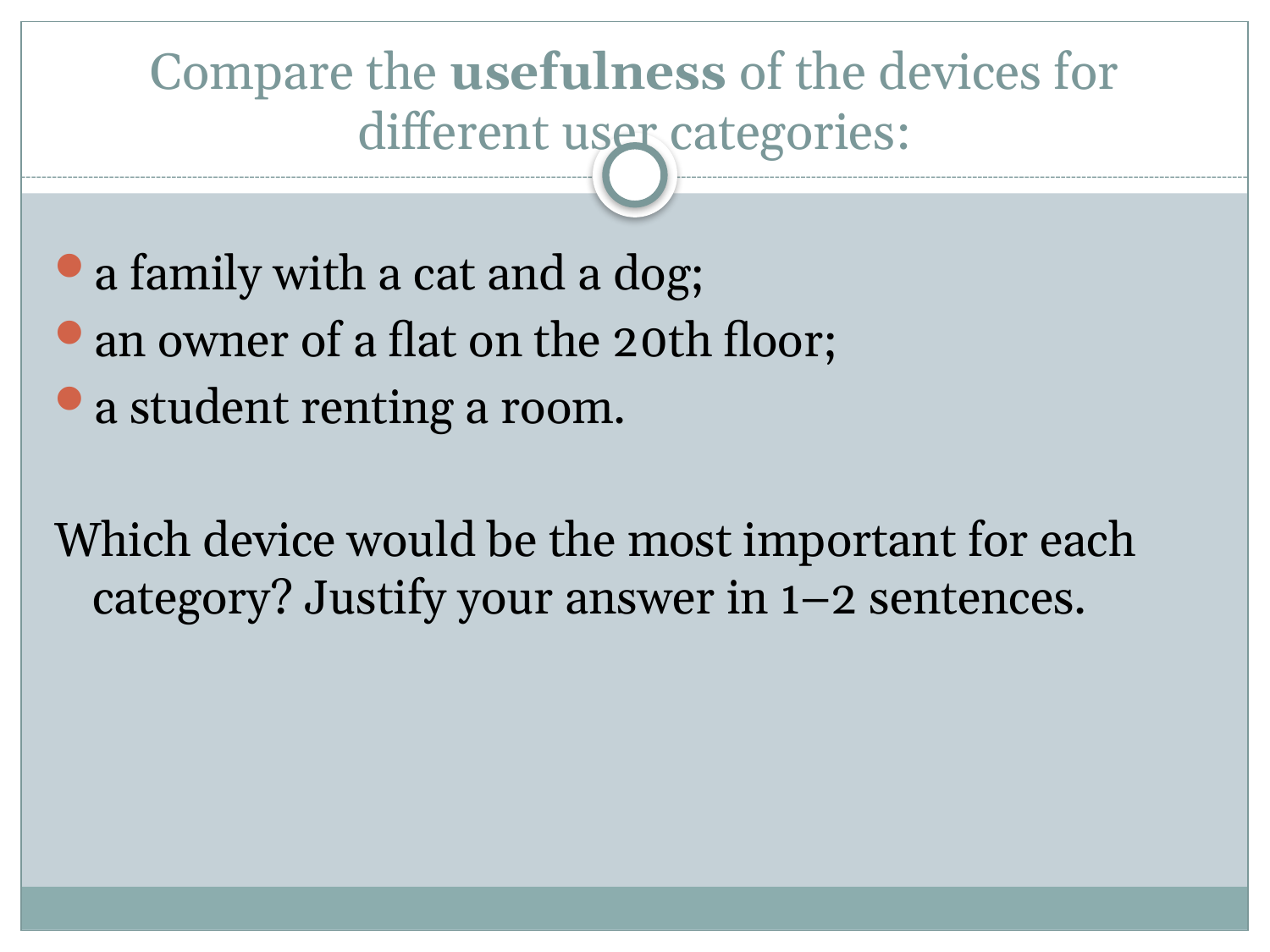

# Compare the usefulness of the devices for different user categories:
a family with a cat and a dog;
an owner of a flat on the 20th floor;
a student renting a room.

Which device would be the most important for each category? Justify your answer in 1–2 sentences.